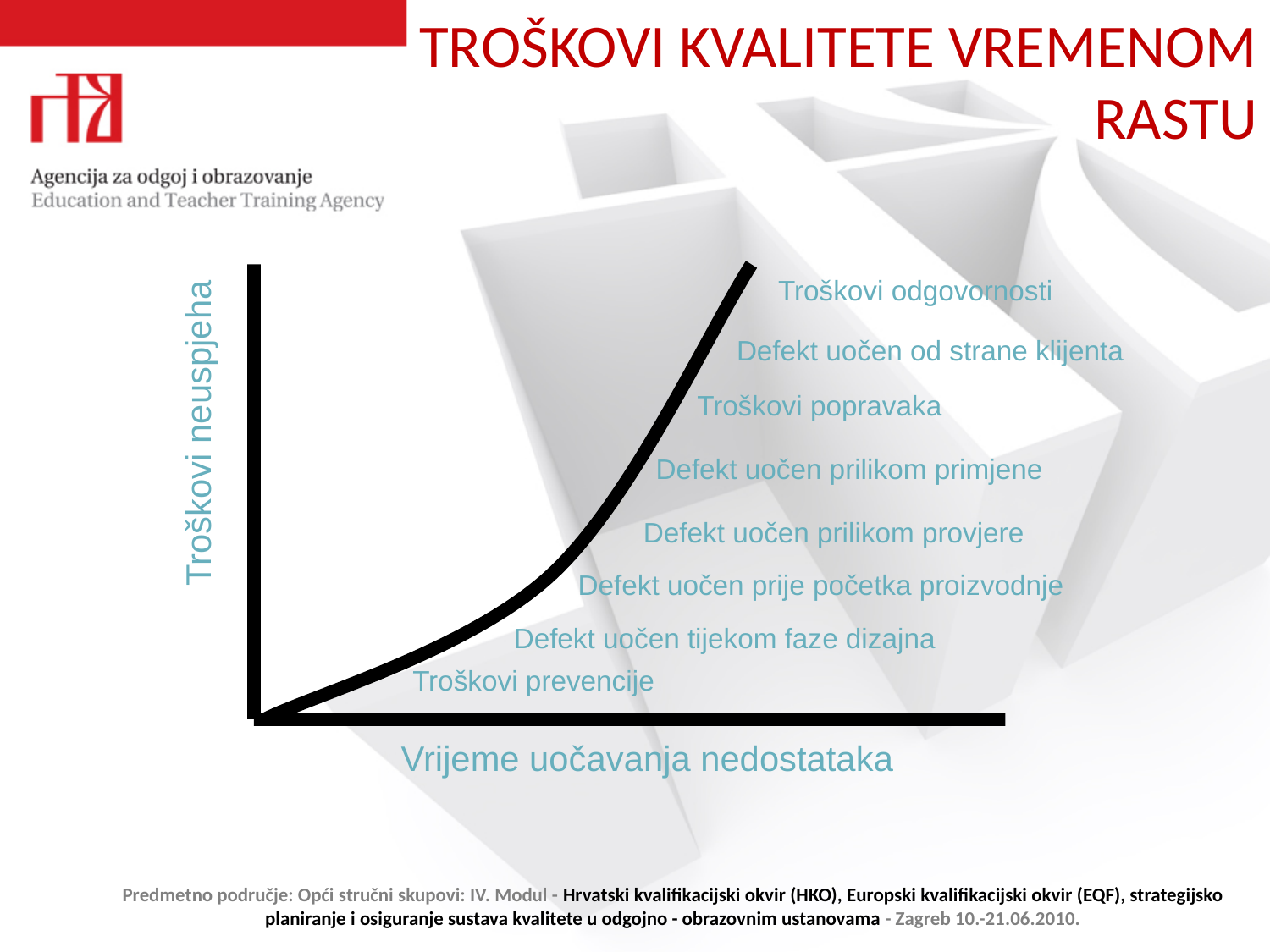

# TROŠKOVI KVALITETE VREMENOM RASTU

Troškovi odgovornosti
Defekt uočen od strane klijenta
Troškovi popravaka
Troškovi neuspjeha
Defekt uočen prilikom primjene
Defekt uočen prilikom provjere
Defekt uočen prije početka proizvodnje
Defekt uočen tijekom faze dizajna
Troškovi prevencije

Vrijeme uočavanja nedostataka